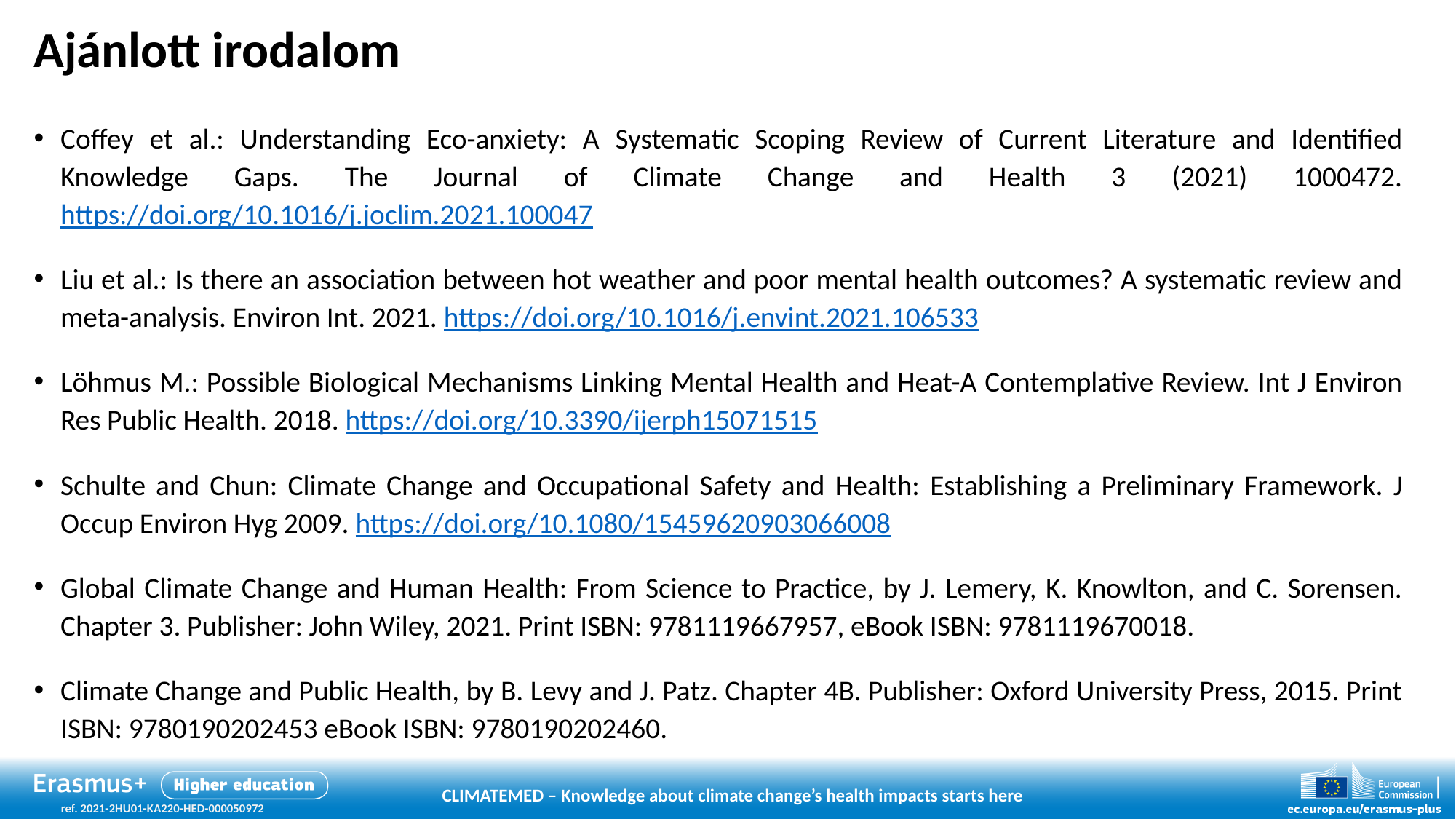

# Ajánlott irodalom
Coffey et al.: Understanding Eco-anxiety: A Systematic Scoping Review of Current Literature and Identified Knowledge Gaps. The Journal of Climate Change and Health 3 (2021) 1000472. https://doi.org/10.1016/j.joclim.2021.100047
Liu et al.: Is there an association between hot weather and poor mental health outcomes? A systematic review and meta-analysis. Environ Int. 2021. https://doi.org/10.1016/j.envint.2021.106533
Löhmus M.: Possible Biological Mechanisms Linking Mental Health and Heat-A Contemplative Review. Int J Environ Res Public Health. 2018. https://doi.org/10.3390/ijerph15071515
Schulte and Chun: Climate Change and Occupational Safety and Health: Establishing a Preliminary Framework. J Occup Environ Hyg 2009. https://doi.org/10.1080/15459620903066008
Global Climate Change and Human Health: From Science to Practice, by J. Lemery, K. Knowlton, and C. Sorensen. Chapter 3. Publisher: John Wiley, 2021. Print ISBN: 9781119667957, eBook ISBN: 9781119670018.
Climate Change and Public Health, by B. Levy and J. Patz. Chapter 4B. Publisher: Oxford University Press, 2015. Print ISBN: 9780190202453 eBook ISBN: 9780190202460.